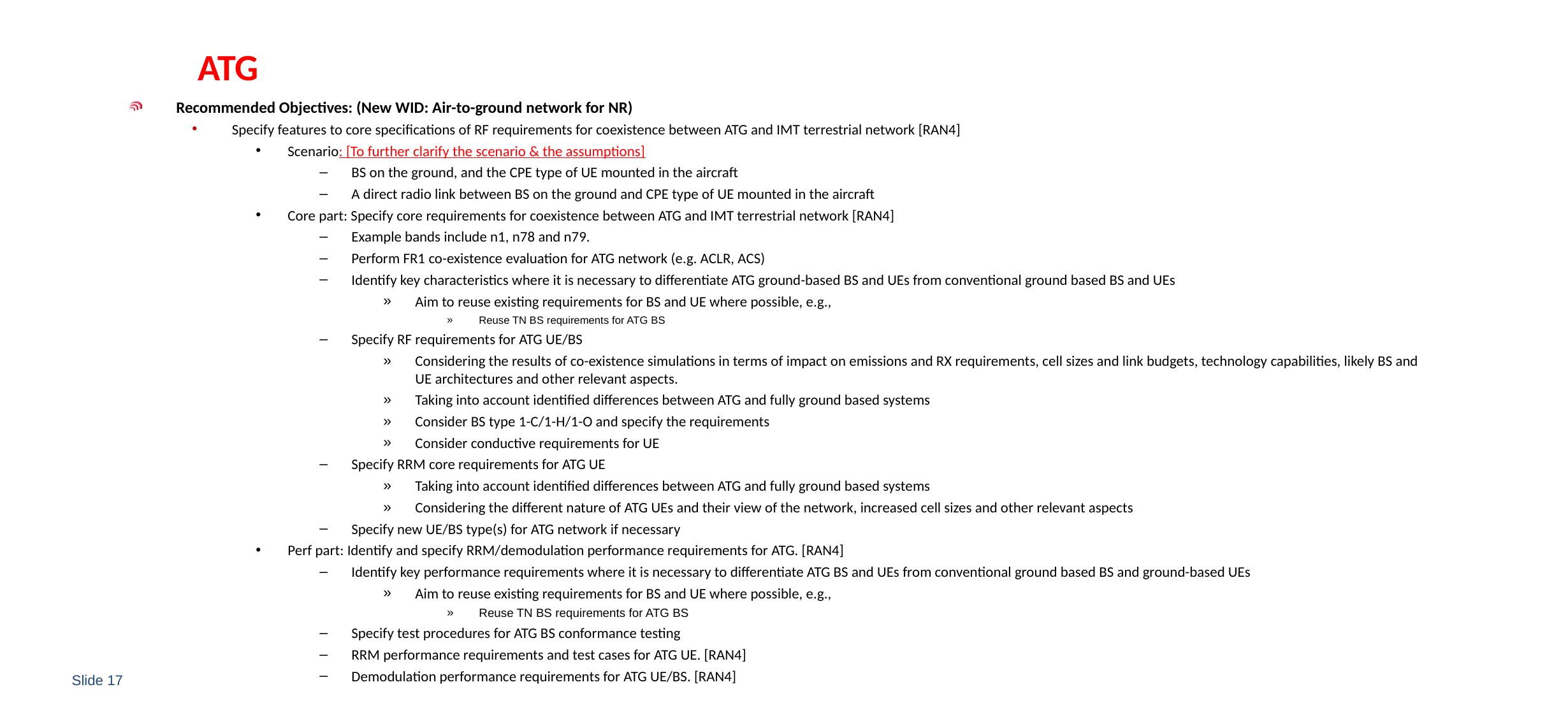

# ATG
Recommended Objectives: (New WID: Air-to-ground network for NR)
Specify features to core specifications of RF requirements for coexistence between ATG and IMT terrestrial network [RAN4]
Scenario: [To further clarify the scenario & the assumptions]
BS on the ground, and the CPE type of UE mounted in the aircraft
A direct radio link between BS on the ground and CPE type of UE mounted in the aircraft
Core part: Specify core requirements for coexistence between ATG and IMT terrestrial network [RAN4]
Example bands include n1, n78 and n79.
Perform FR1 co-existence evaluation for ATG network (e.g. ACLR, ACS)
Identify key characteristics where it is necessary to differentiate ATG ground-based BS and UEs from conventional ground based BS and UEs
Aim to reuse existing requirements for BS and UE where possible, e.g.,
Reuse TN BS requirements for ATG BS
Specify RF requirements for ATG UE/BS
Considering the results of co-existence simulations in terms of impact on emissions and RX requirements, cell sizes and link budgets, technology capabilities, likely BS and UE architectures and other relevant aspects.
Taking into account identified differences between ATG and fully ground based systems
Consider BS type 1-C/1-H/1-O and specify the requirements
Consider conductive requirements for UE
Specify RRM core requirements for ATG UE
Taking into account identified differences between ATG and fully ground based systems
Considering the different nature of ATG UEs and their view of the network, increased cell sizes and other relevant aspects
Specify new UE/BS type(s) for ATG network if necessary
Perf part: Identify and specify RRM/demodulation performance requirements for ATG. [RAN4]
Identify key performance requirements where it is necessary to differentiate ATG BS and UEs from conventional ground based BS and ground-based UEs
Aim to reuse existing requirements for BS and UE where possible, e.g.,
Reuse TN BS requirements for ATG BS
Specify test procedures for ATG BS conformance testing
RRM performance requirements and test cases for ATG UE. [RAN4]
Demodulation performance requirements for ATG UE/BS. [RAN4]